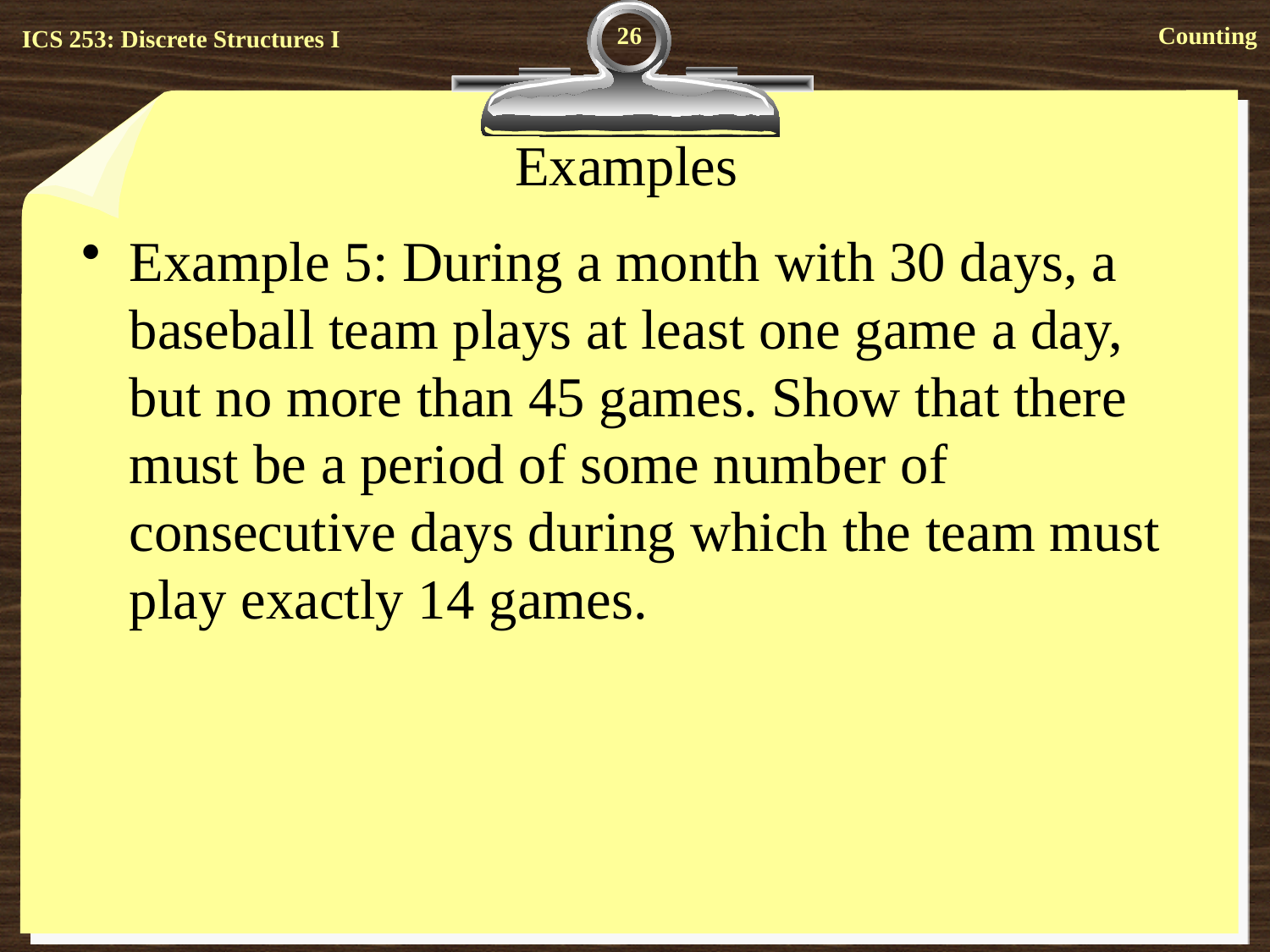

26
# Examples
Example 5: During a month with 30 days, a baseball team plays at least one game a day, but no more than 45 games. Show that there must be a period of some number of consecutive days during which the team must play exactly 14 games.